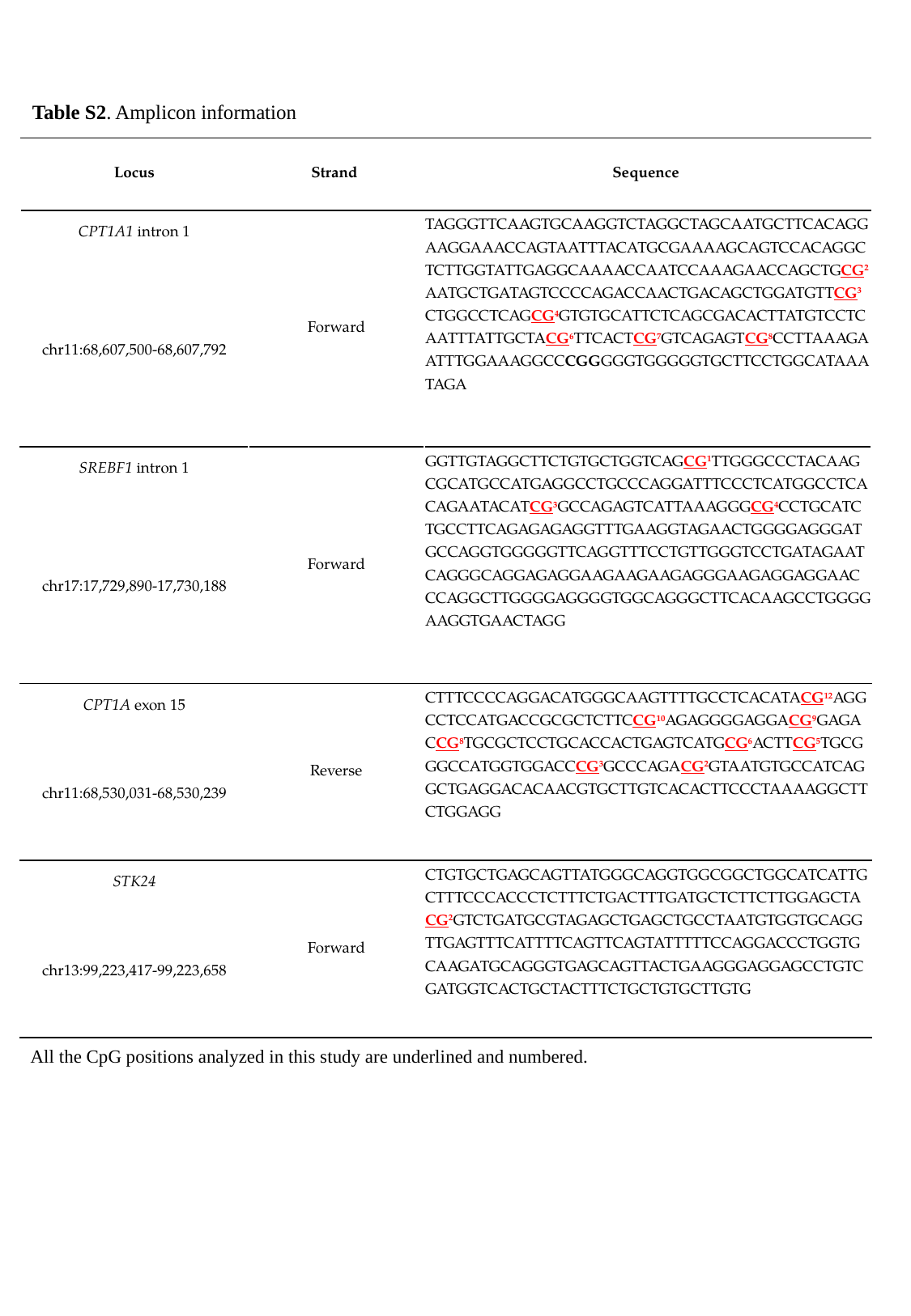

Table S2. Amplicon information
| Locus | Strand | Sequence |
| --- | --- | --- |
| CPT1A1 intron 1 | Forward | TAGGGTTCAAGTGCAAGGTCTAGGCTAGCAATGCTTCACAGGAAGGAAACCAGTAATTTACATGCGAAAAGCAGTCCACAGGCTCTTGGTATTGAGGCAAAACCAATCCAAAGAACCAGCTGCG2AATGCTGATAGTCCCCAGACCAACTGACAGCTGGATGTTCG3CTGGCCTCAGCG4GTGTGCATTCTCAGCGACACTTATGTCCTCAATTTATTGCTACG6TTCACTCG7GTCAGAGTCG8CCTTAAAGAATTTGGAAAGGCCCGGGGGTGGGGGTGCTTCCTGGCATAAATAGA |
| chr11:68,607,500-68,607,792 |  |  |
| SREBF1 intron 1 | Forward | GGTTGTAGGCTTCTGTGCTGGTCAGCG1TTGGGCCCTACAAGCGCATGCCATGAGGCCTGCCCAGGATTTCCCTCATGGCCTCACAGAATACATCG3GCCAGAGTCATTAAAGGGCG4CCTGCATCTGCCTTCAGAGAGAGGTTTGAAGGTAGAACTGGGGAGGGATGCCAGGTGGGGGTTCAGGTTTCCTGTTGGGTCCTGATAGAATCAGGGCAGGAGAGGAAGAAGAAGAGGGAAGAGGAGGAACCCAGGCTTGGGGAGGGGTGGCAGGGCTTCACAAGCCTGGGGAAGGTGAACTAGG |
| chr17:17,729,890-17,730,188 |  |  |
| CPT1A exon 15 | Reverse | CTTTCCCCAGGACATGGGCAAGTTTTGCCTCACATACG12AGGCCTCCATGACCGCGCTCTTCCG10AGAGGGGAGGACG9GAGACCG8TGCGCTCCTGCACCACTGAGTCATGCG6ACTTCG5TGCGGGCCATGGTGGACCCG3GCCCAGACG2GTAATGTGCCATCAGGCTGAGGACACAACGTGCTTGTCACACTTCCCTAAAAGGCTTCTGGAGG |
| chr11:68,530,031-68,530,239 |  |  |
| STK24 | Forward | CTGTGCTGAGCAGTTATGGGCAGGTGGCGGCTGGCATCATTGCTTTCCCACCCTCTTTCTGACTTTGATGCTCTTCTTGGAGCTACG2GTCTGATGCGTAGAGCTGAGCTGCCTAATGTGGTGCAGGTTGAGTTTCATTTTCAGTTCAGTATTTTTCCAGGACCCTGGTGCAAGATGCAGGGTGAGCAGTTACTGAAGGGAGGAGCCTGTCGATGGTCACTGCTACTTTCTGCTGTGCTTGTG |
| chr13:99,223,417-99,223,658 |  |  |
All the CpG positions analyzed in this study are underlined and numbered.